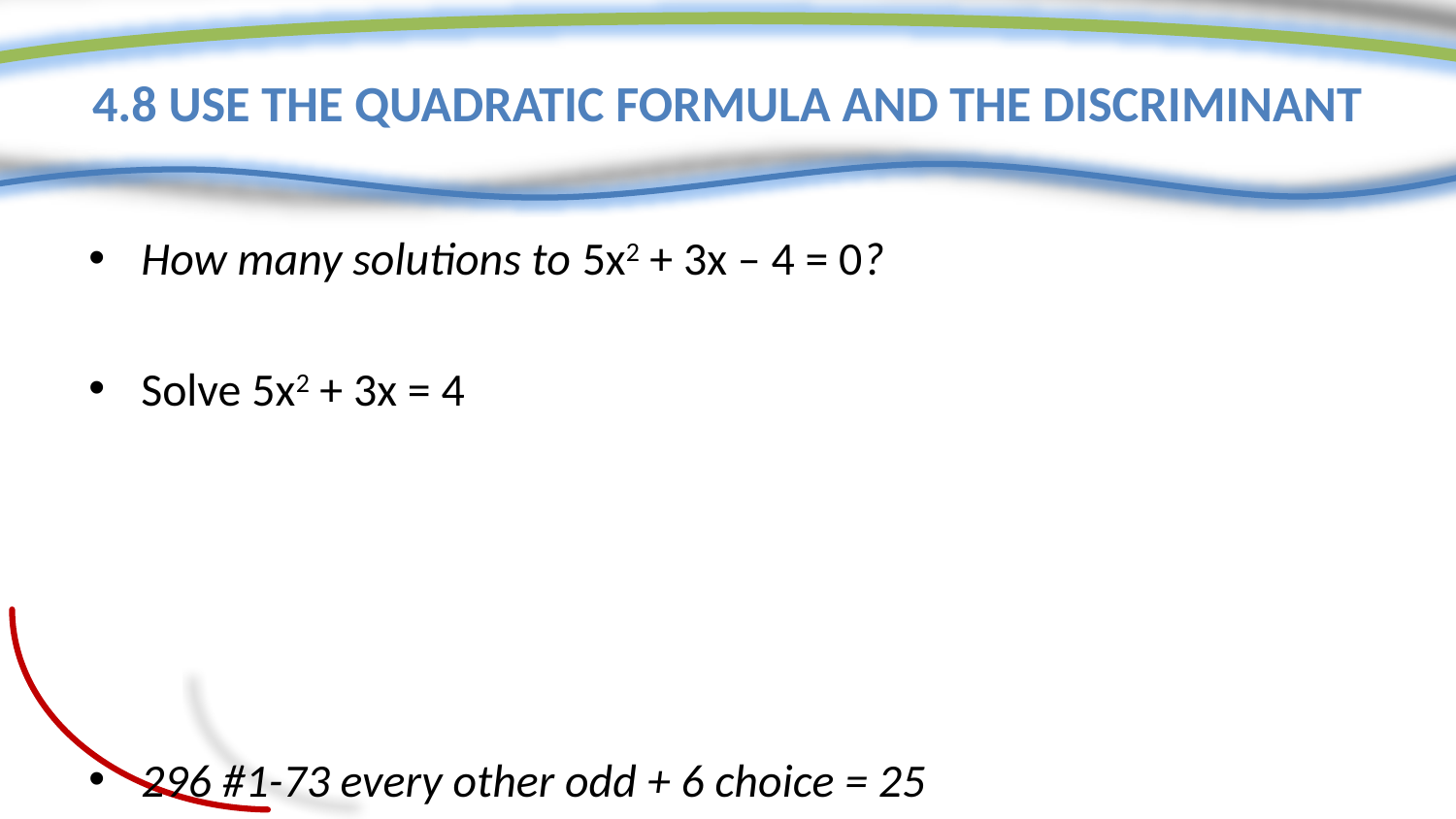

# 4.8 Use the Quadratic Formula and the Discriminant
How many solutions to 5x2 + 3x – 4 = 0?

Solve 5x2 + 3x = 4

296 #1-73 every other odd + 6 choice = 25